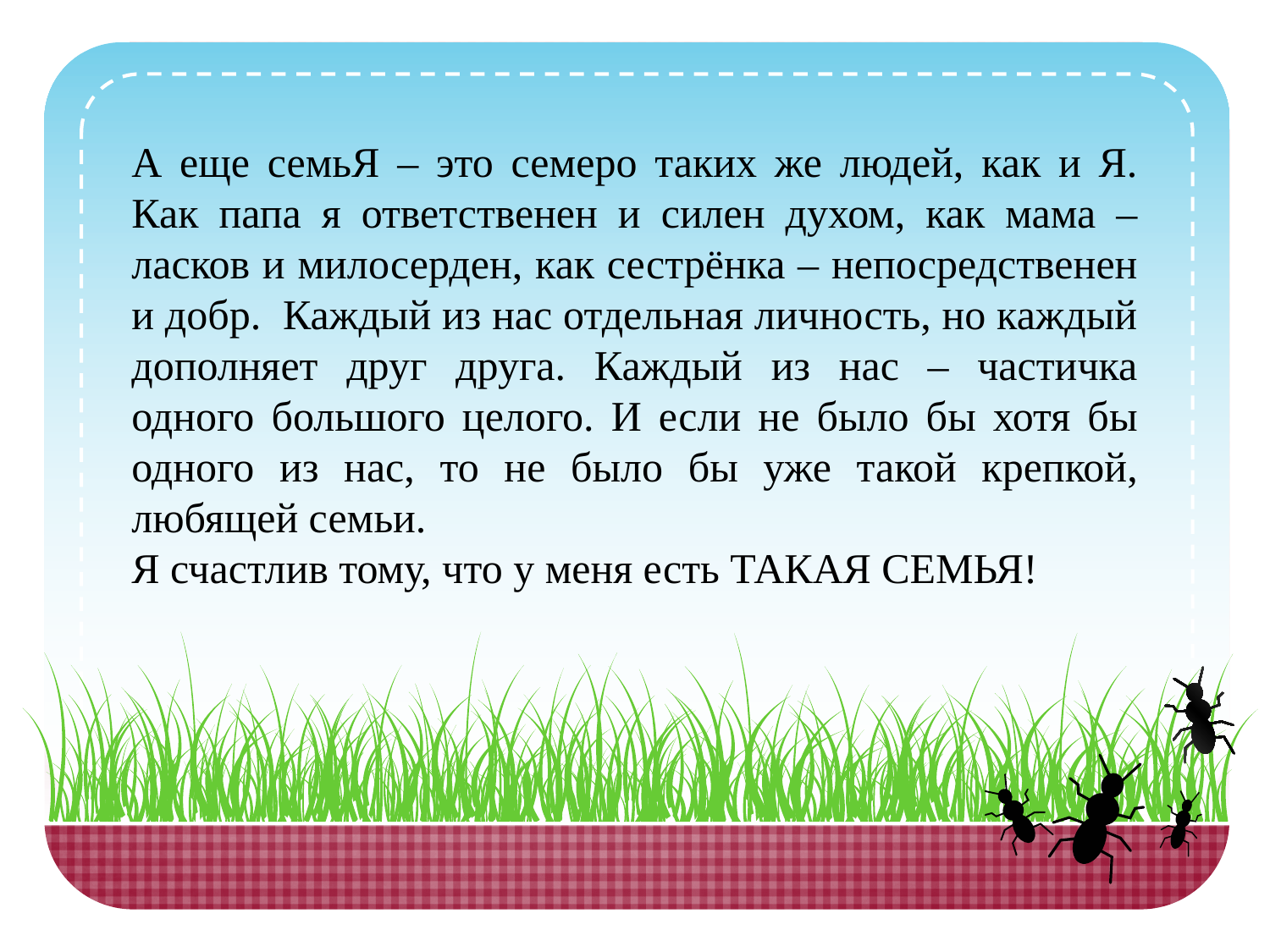

А еще семьЯ – это семеро таких же людей, как и Я. Как папа я ответственен и силен духом, как мама – ласков и милосерден, как сестрёнка – непосредственен и добр.  Каждый из нас отдельная личность, но каждый дополняет друг друга. Каждый из нас – частичка одного большого целого. И если не было бы хотя бы одного из нас, то не было бы уже такой крепкой, любящей семьи.
Я счастлив тому, что у меня есть ТАКАЯ СЕМЬЯ!